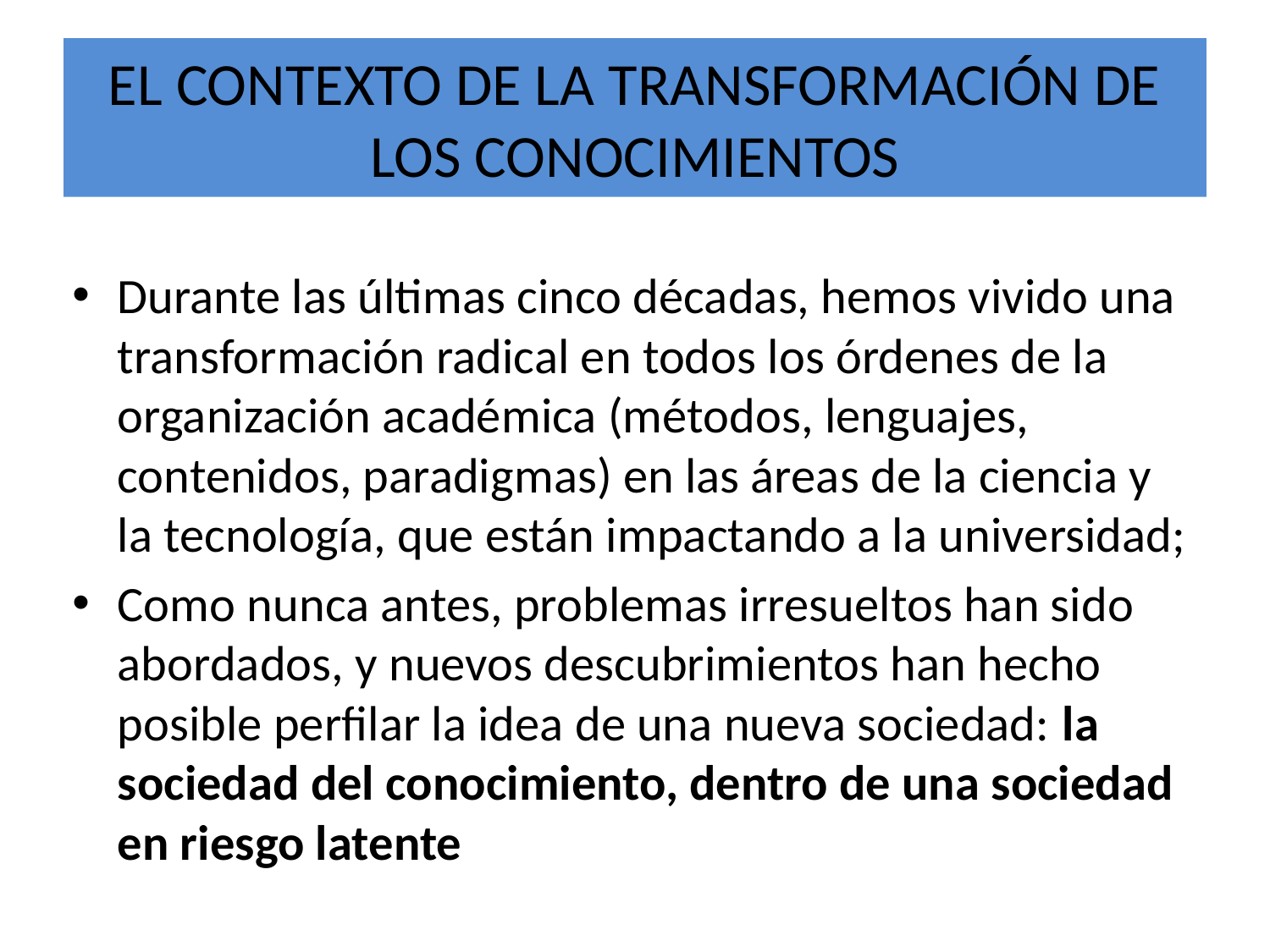

# EL CONTEXTO DE LA TRANSFORMACIÓN DE LOS CONOCIMIENTOS
Durante las últimas cinco décadas, hemos vivido una transformación radical en todos los órdenes de la organización académica (métodos, lenguajes, contenidos, paradigmas) en las áreas de la ciencia y la tecnología, que están impactando a la universidad;
Como nunca antes, problemas irresueltos han sido abordados, y nuevos descubrimientos han hecho posible perfilar la idea de una nueva sociedad: la sociedad del conocimiento, dentro de una sociedad en riesgo latente